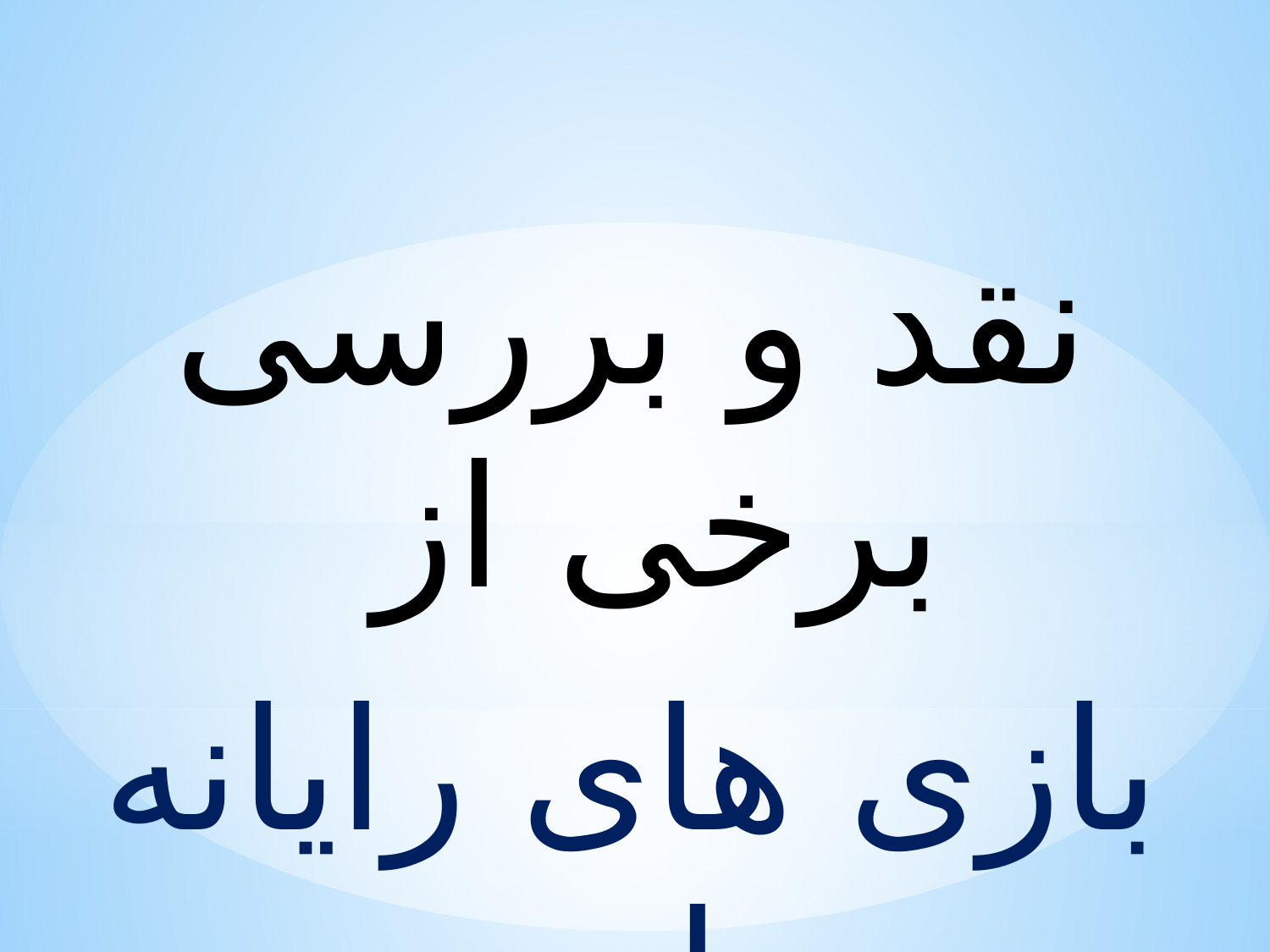

نقد و بررسی برخی از
بازی های رایانه ای